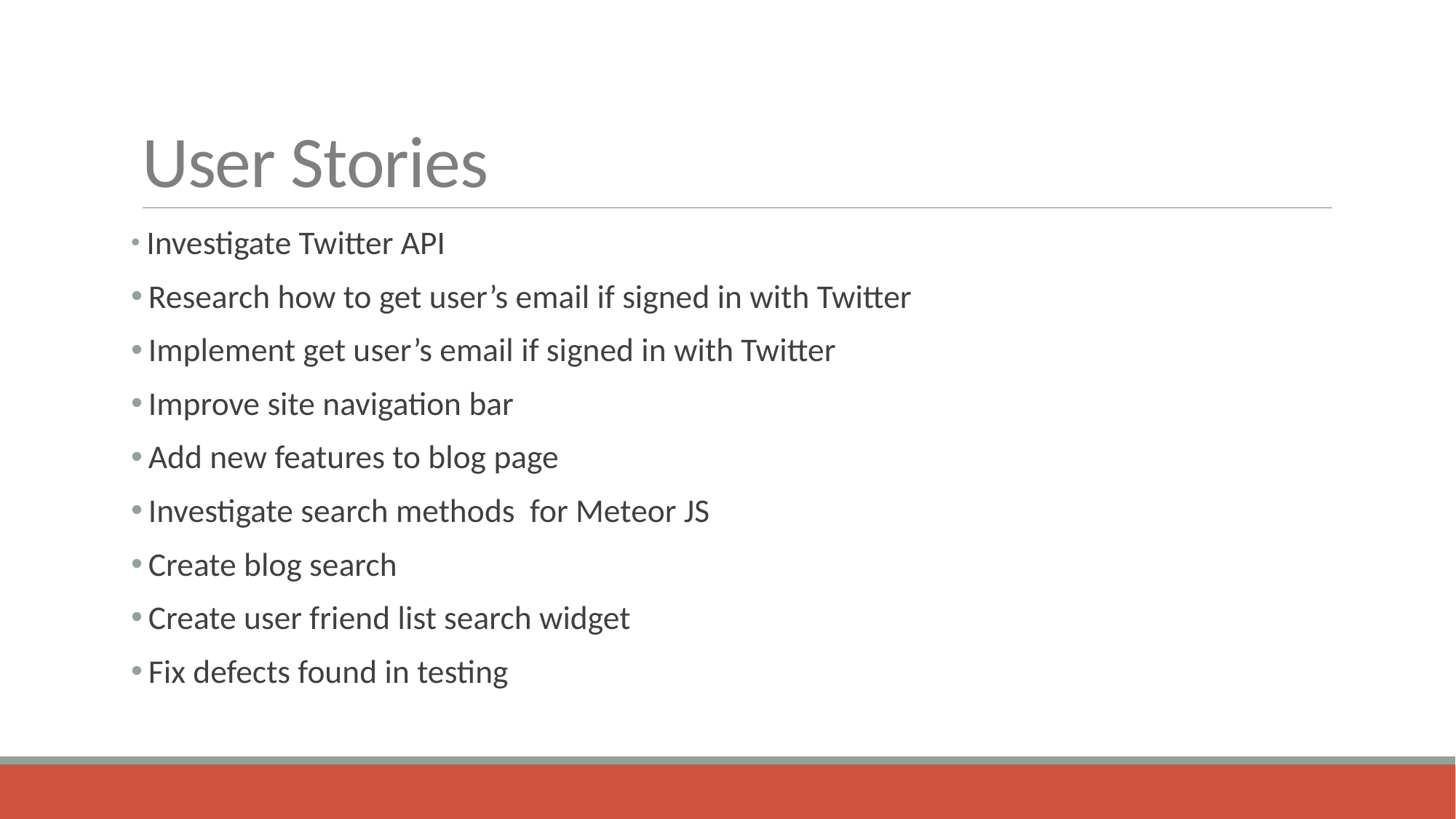

# User Stories
 Investigate Twitter API
 Research how to get user’s email if signed in with Twitter
 Implement get user’s email if signed in with Twitter
 Improve site navigation bar
 Add new features to blog page
 Investigate search methods  for Meteor JS
 Create blog search
 Create user friend list search widget
 Fix defects found in testing